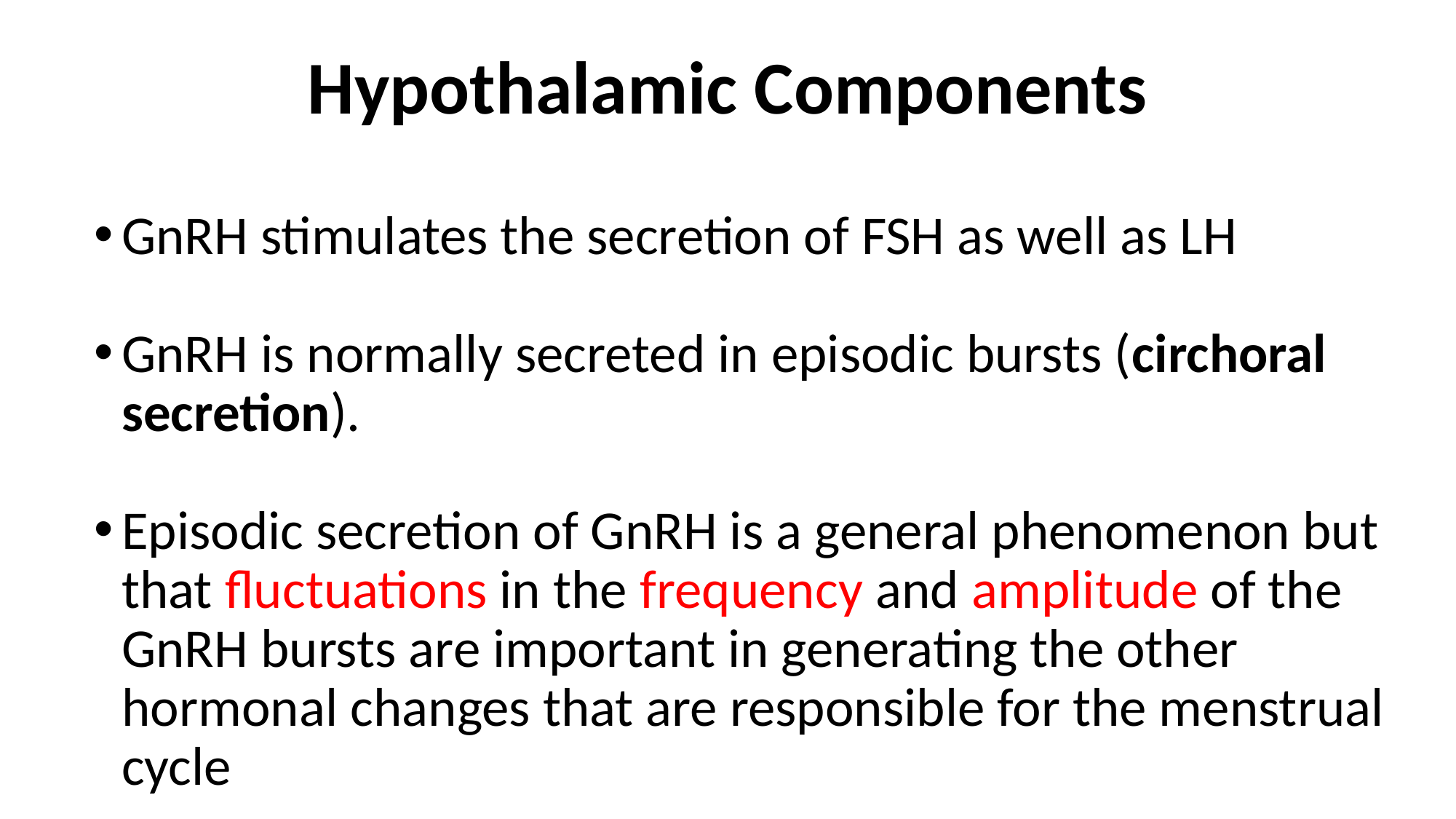

# Hypothalamic Components
GnRH stimulates the secretion of FSH as well as LH

GnRH is normally secreted in episodic bursts (circhoral secretion).

Episodic secretion of GnRH is a general phenomenon but that fluctuations in the frequency and amplitude of the GnRH bursts are important in generating the other hormonal changes that are responsible for the menstrual cycle